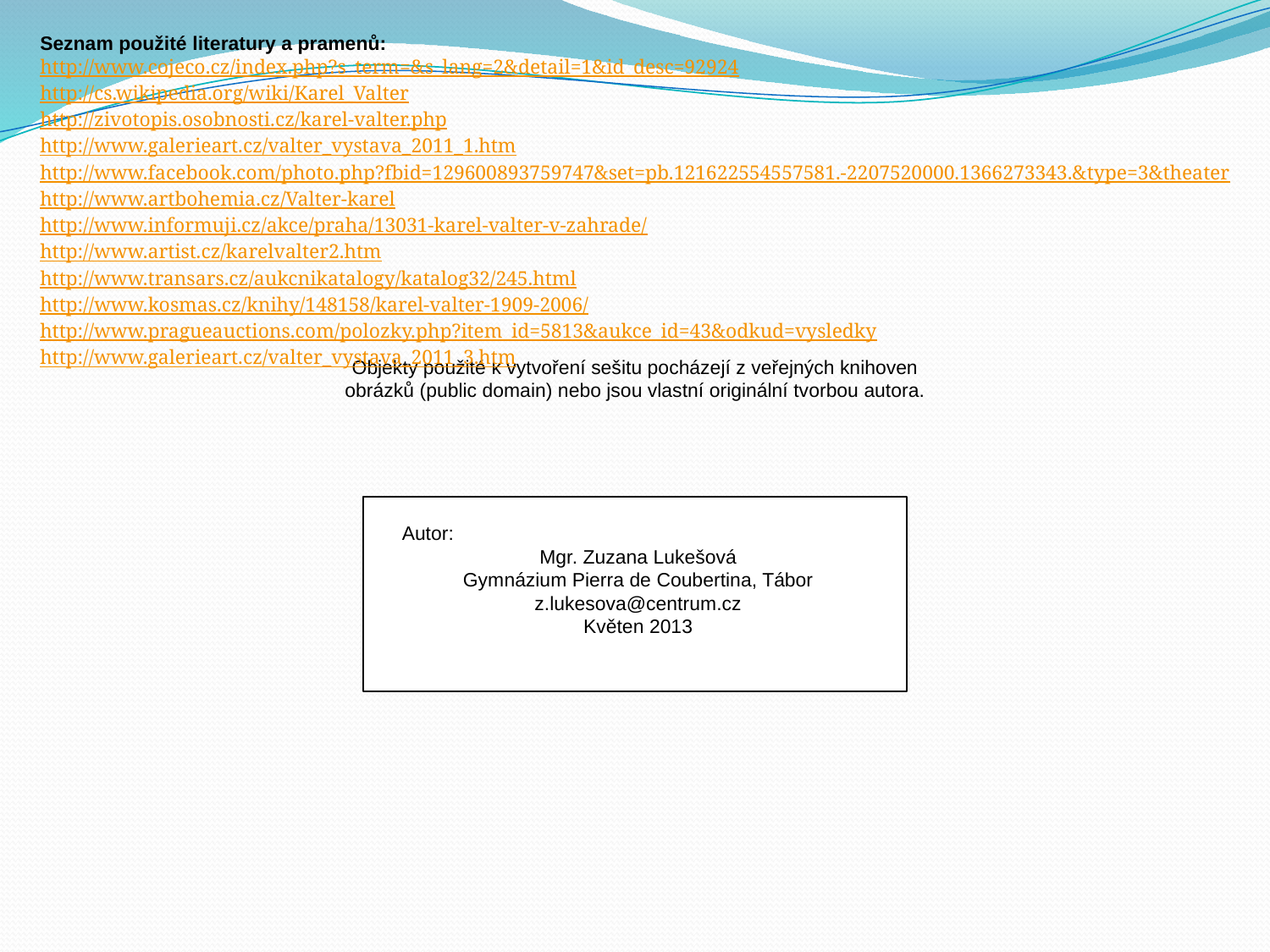

Seznam použité literatury a pramenů:
http://www.cojeco.cz/index.php?s_term=&s_lang=2&detail=1&id_desc=92924
http://cs.wikipedia.org/wiki/Karel_Valter
http://zivotopis.osobnosti.cz/karel-valter.php
http://www.galerieart.cz/valter_vystava_2011_1.htm
http://www.facebook.com/photo.php?fbid=129600893759747&set=pb.121622554557581.-2207520000.1366273343.&type=3&theater
http://www.artbohemia.cz/Valter-karel
http://www.informuji.cz/akce/praha/13031-karel-valter-v-zahrade/
http://www.artist.cz/karelvalter2.htm
http://www.transars.cz/aukcnikatalogy/katalog32/245.html
http://www.kosmas.cz/knihy/148158/karel-valter-1909-2006/
http://www.pragueauctions.com/polozky.php?item_id=5813&aukce_id=43&odkud=vysledky
http://www.galerieart.cz/valter_vystava_2011_3.htm

Objekty použité k vytvoření sešitu pocházejí z veřejných knihoven obrázků (public domain) nebo jsou vlastní originální tvorbou autora.

Autor:
Mgr. Zuzana Lukešová
Gymnázium Pierra de Coubertina, Tábor
z.lukesova@centrum.cz
Květen 2013